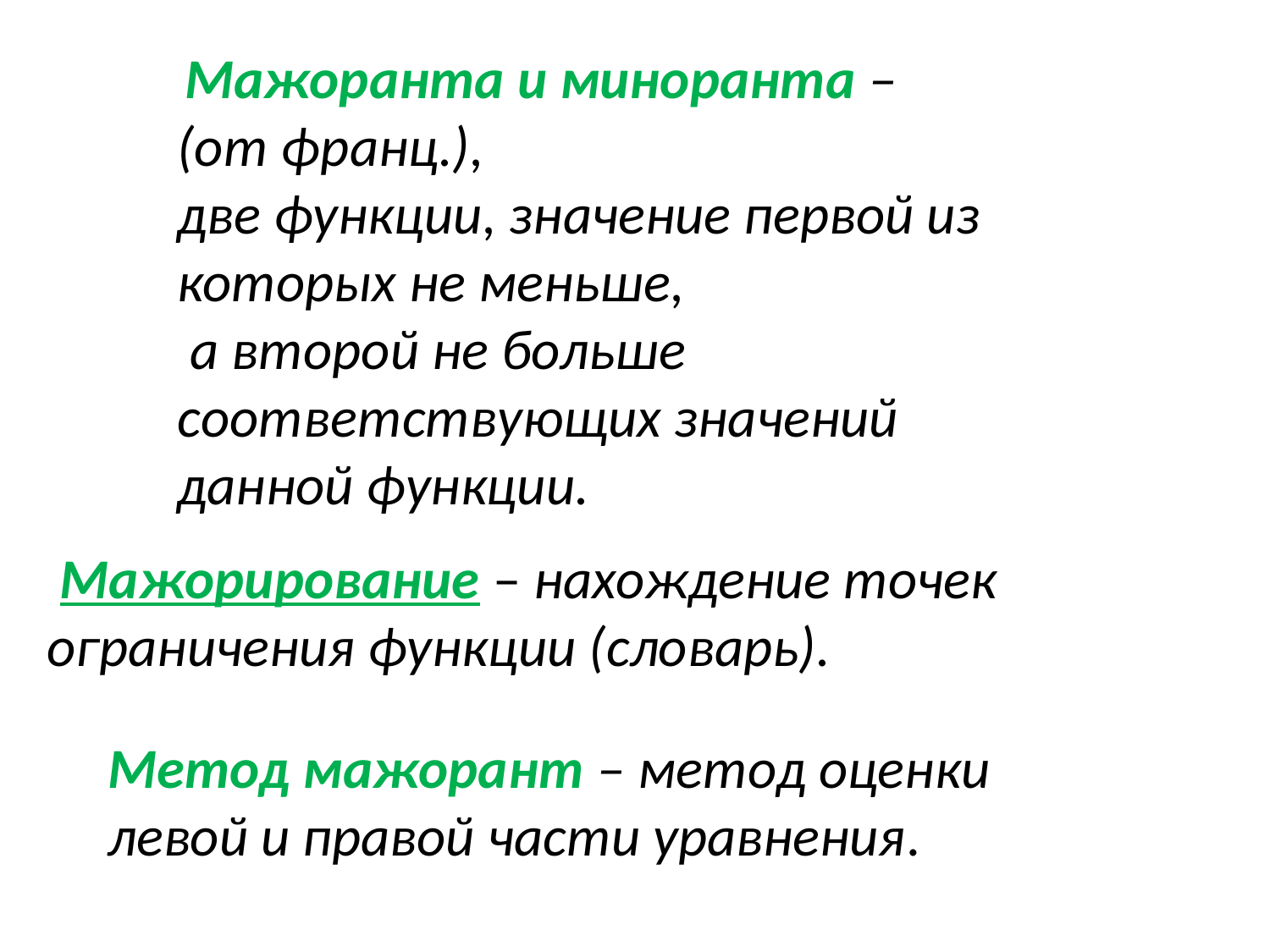

Мажоранта и миноранта –
(от франц.),
две функции, значение первой из которых не меньше,
 а второй не больше соответствующих значений данной функции.
 Мажорирование – нахождение точек ограничения функции (словарь).

Метод мажорант – метод оценки левой и правой части уравнения.